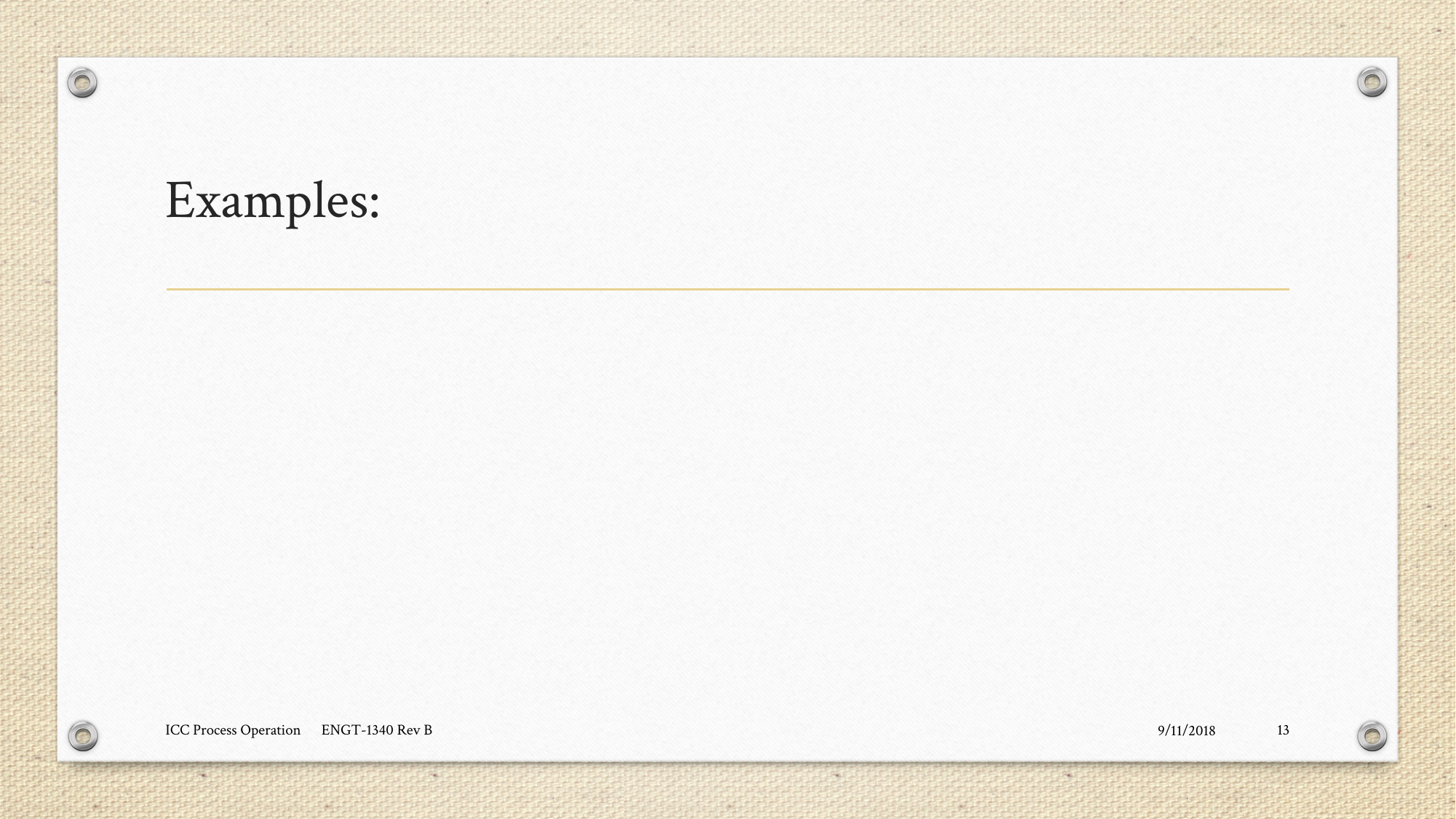

# Examples:
ICC Process Operation      ENGT-1340 Rev B
9/11/2018
13